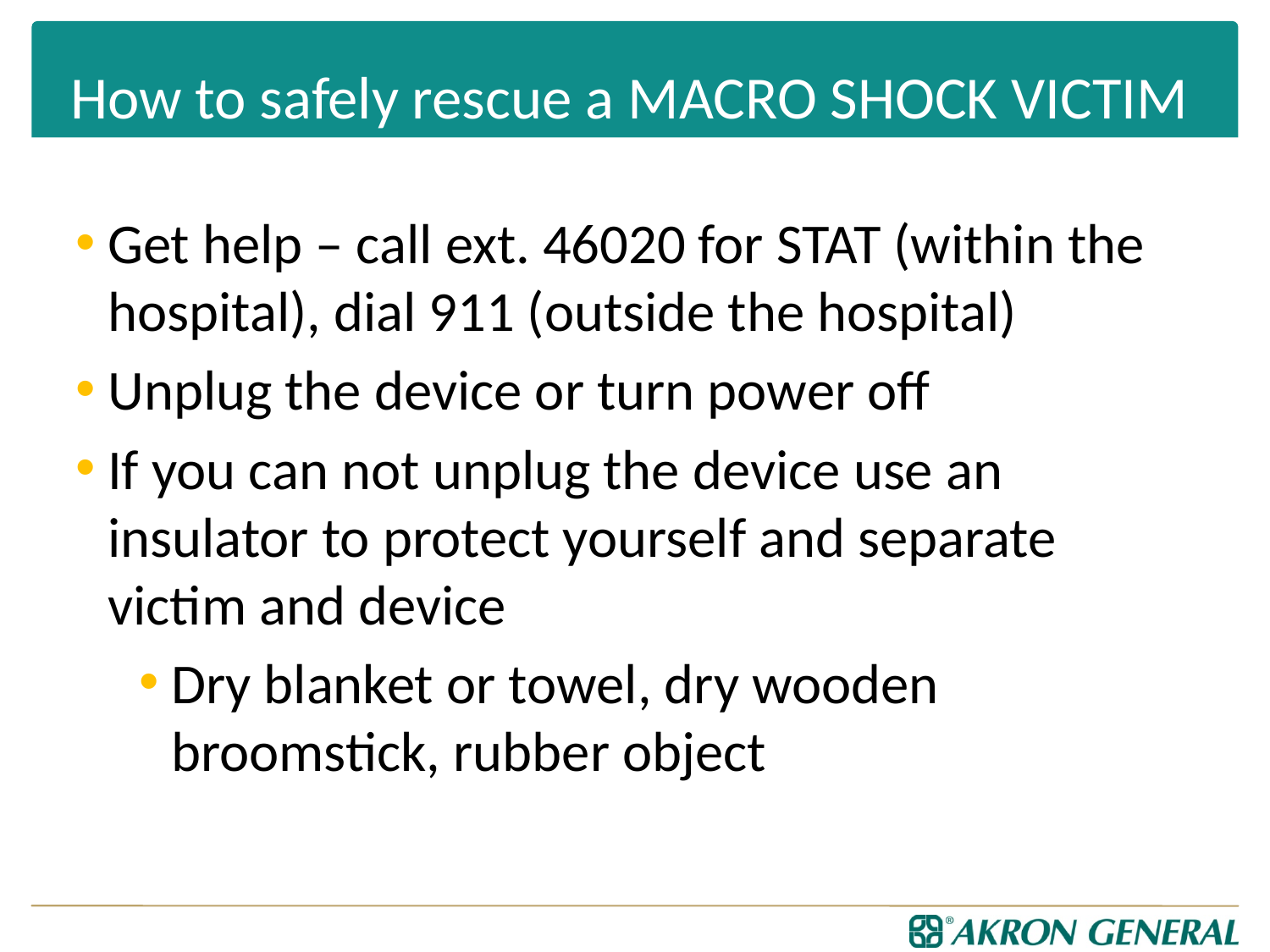

# How to safely rescue a MACRO SHOCK VICTIM
Get help – call ext. 46020 for STAT (within the hospital), dial 911 (outside the hospital)
Unplug the device or turn power off
If you can not unplug the device use an insulator to protect yourself and separate victim and device
Dry blanket or towel, dry wooden broomstick, rubber object